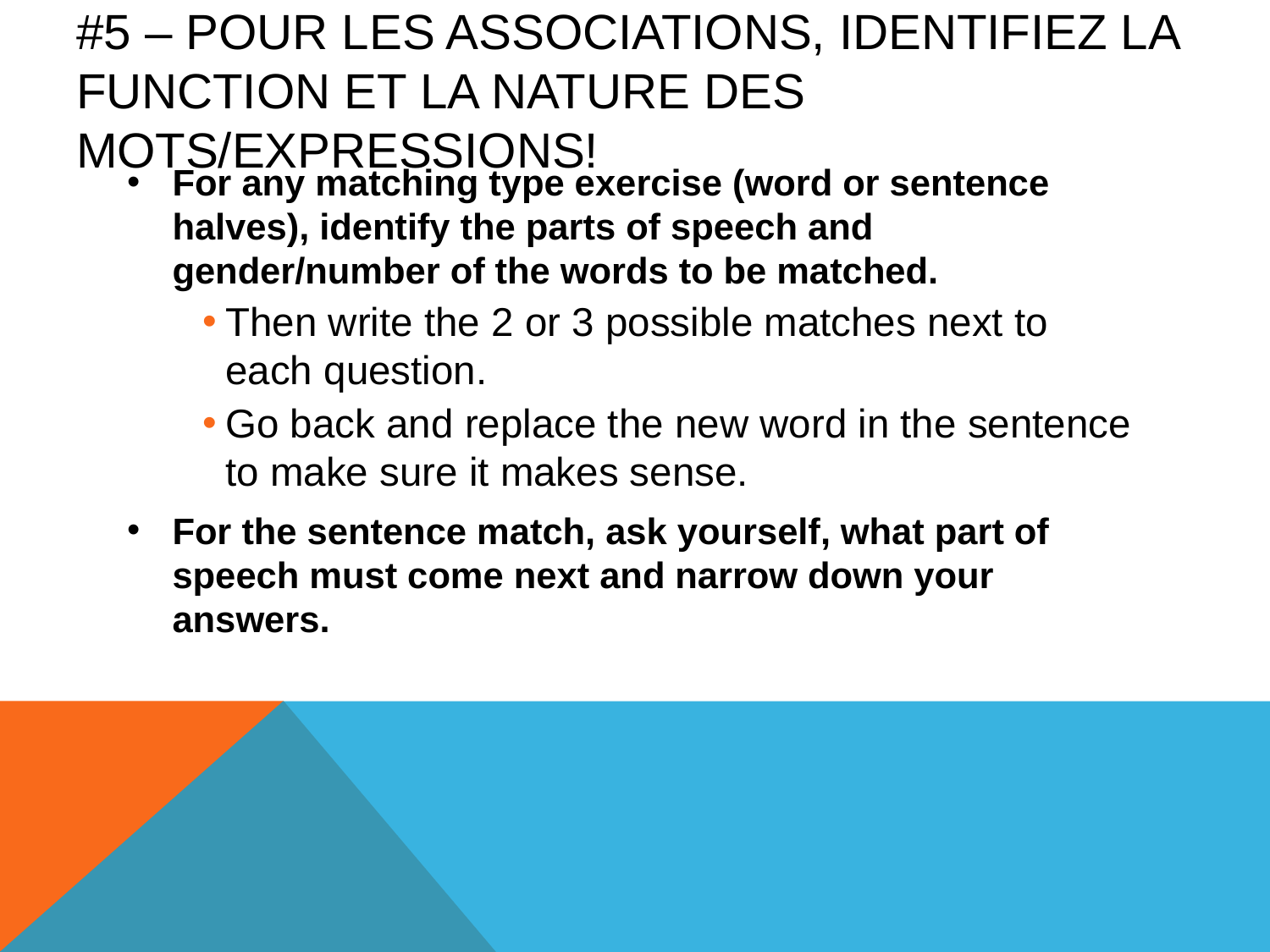

# #5 – Pour les associations, identifiez la function et la nature des mots/expressions!
For any matching type exercise (word or sentence halves), identify the parts of speech and gender/number of the words to be matched.
Then write the 2 or 3 possible matches next to each question.
Go back and replace the new word in the sentence to make sure it makes sense.
For the sentence match, ask yourself, what part of speech must come next and narrow down your answers.